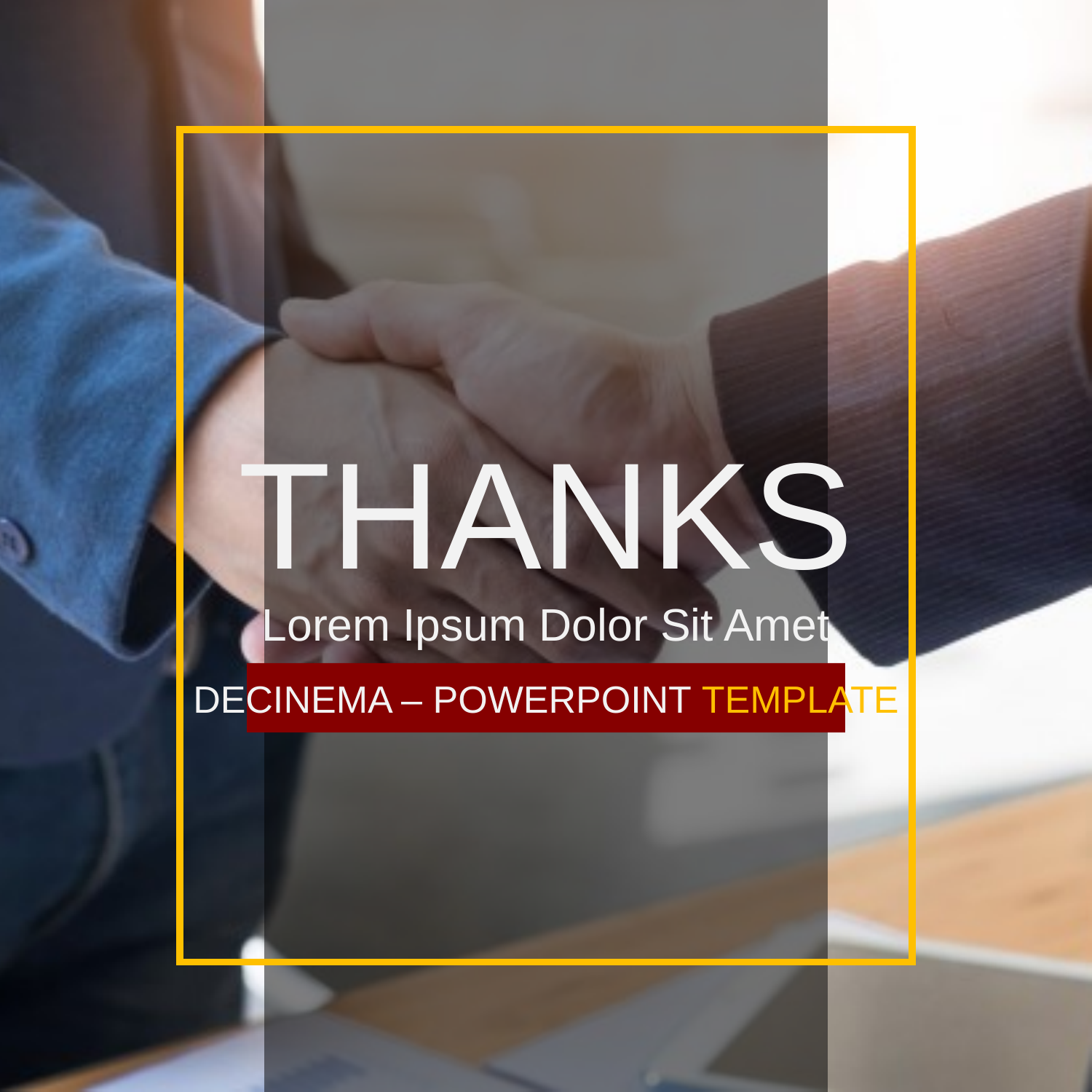

THANKS
Lorem Ipsum Dolor Sit Amet

DECINEMA – POWERPOINT TEMPLATE